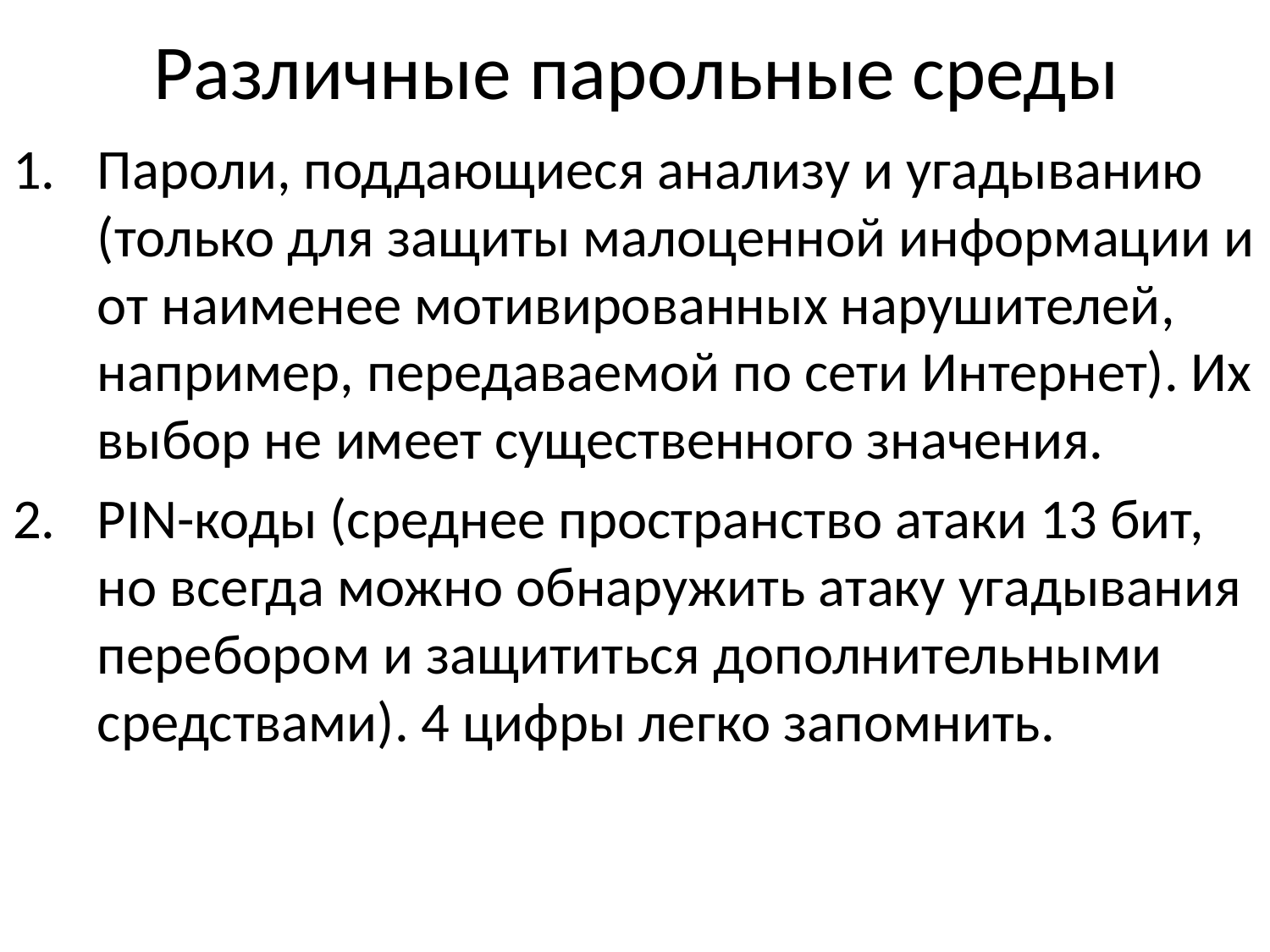

# Различные парольные среды
Пароли, поддающиеся анализу и угадыванию (только для защиты малоценной информации и от наименее мотивированных нарушителей, например, передаваемой по сети Интернет). Их выбор не имеет существенного значения.
PIN-коды (среднее пространство атаки 13 бит, но всегда можно обнаружить атаку угадывания перебором и защититься дополнительными средствами). 4 цифры легко запомнить.